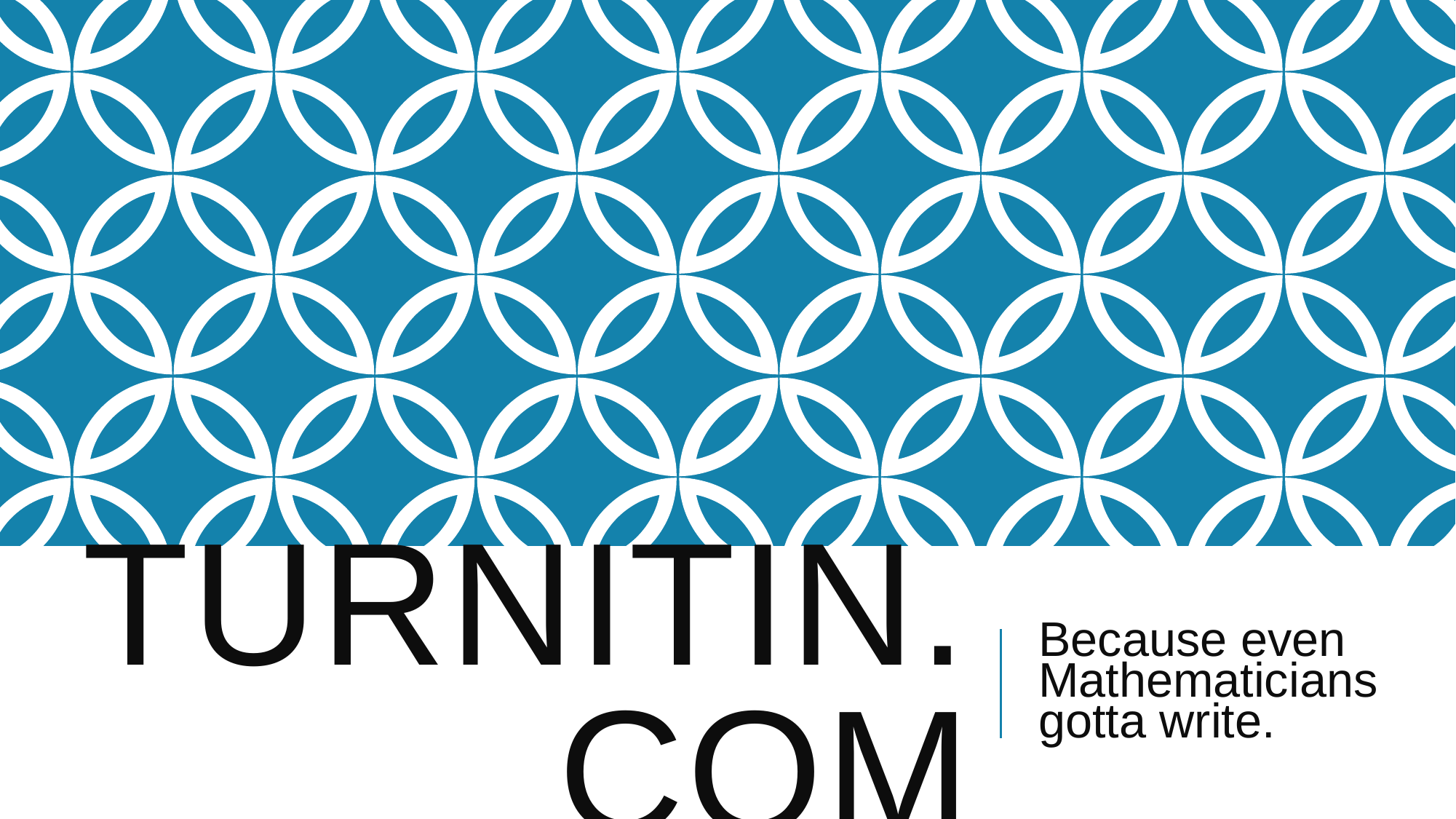

Because even Mathematicians gotta write.
# Turnitin.com